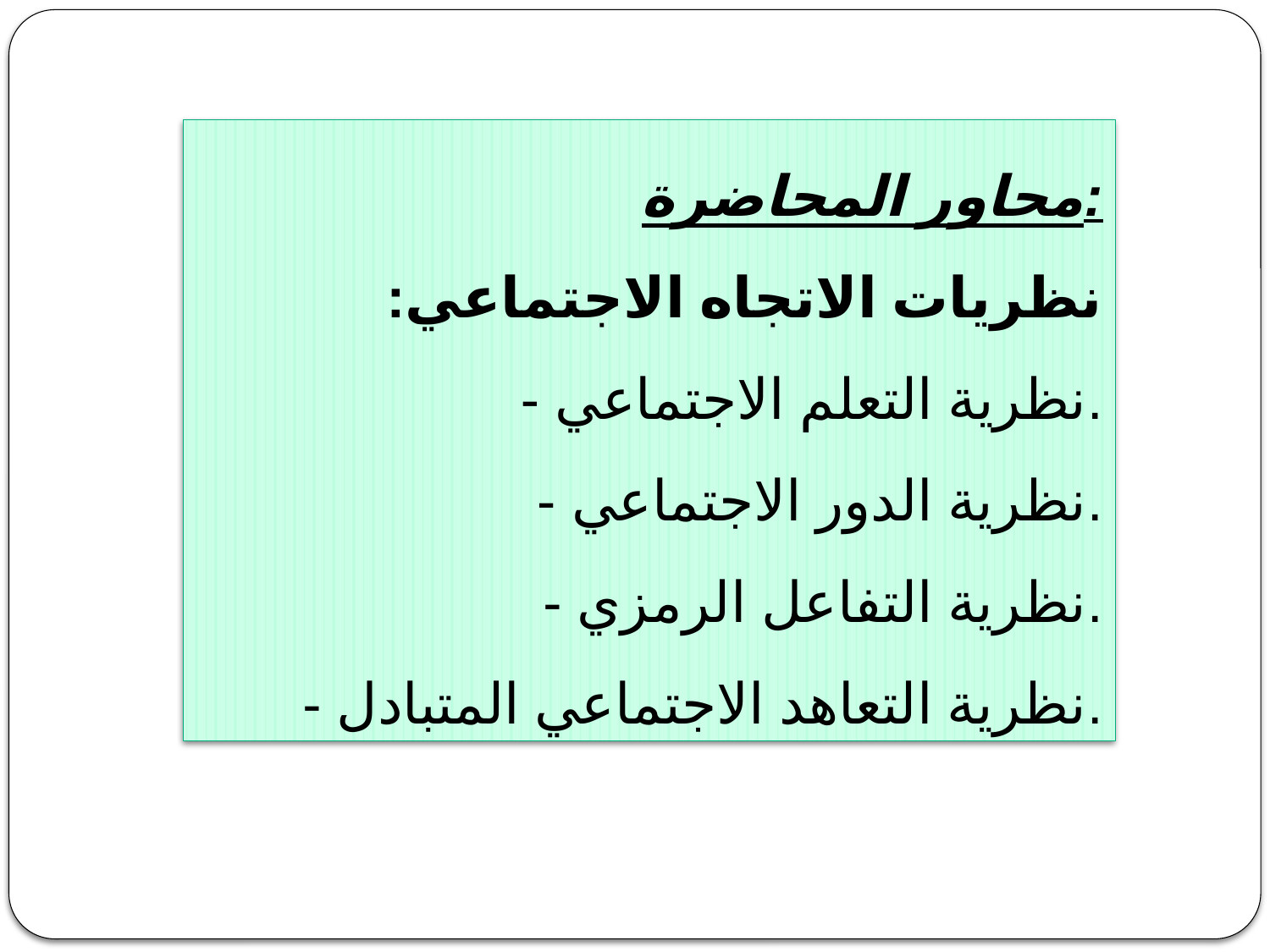

محاور المحاضرة:
:نظريات الاتجاه الاجتماعي
- نظرية التعلم الاجتماعي.
- نظرية الدور الاجتماعي.
- نظرية التفاعل الرمزي.
- نظرية التعاهد الاجتماعي المتبادل.